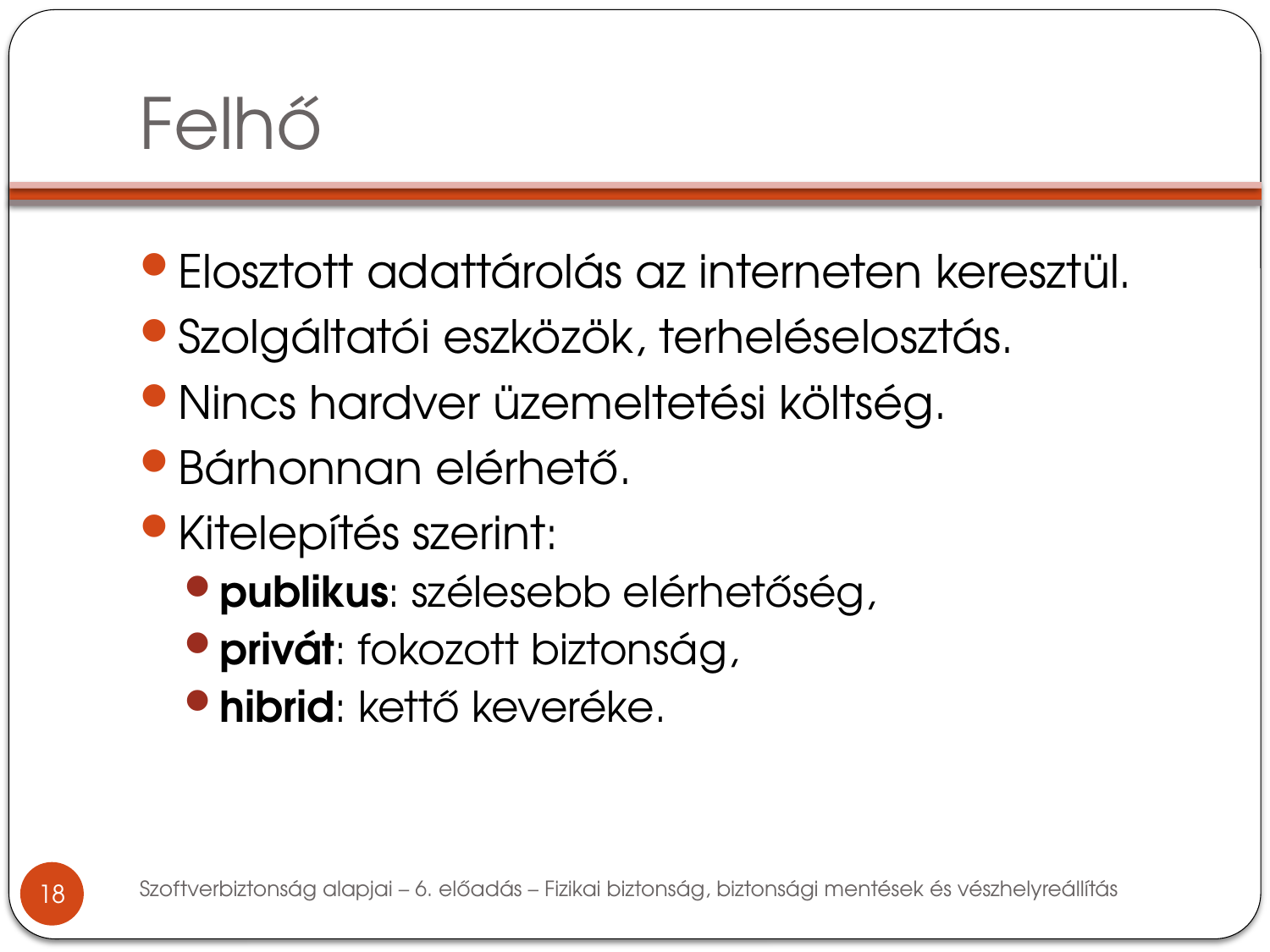

# Felhő
Elosztott adattárolás az interneten keresztül.
Szolgáltatói eszközök, terheléselosztás.
Nincs hardver üzemeltetési költség.
Bárhonnan elérhető.
Kitelepítés szerint:
publikus: szélesebb elérhetőség,
privát: fokozott biztonság,
hibrid: kettő keveréke.
Szoftverbiztonság alapjai – 6. előadás – Fizikai biztonság, biztonsági mentések és vészhelyreállítás
18